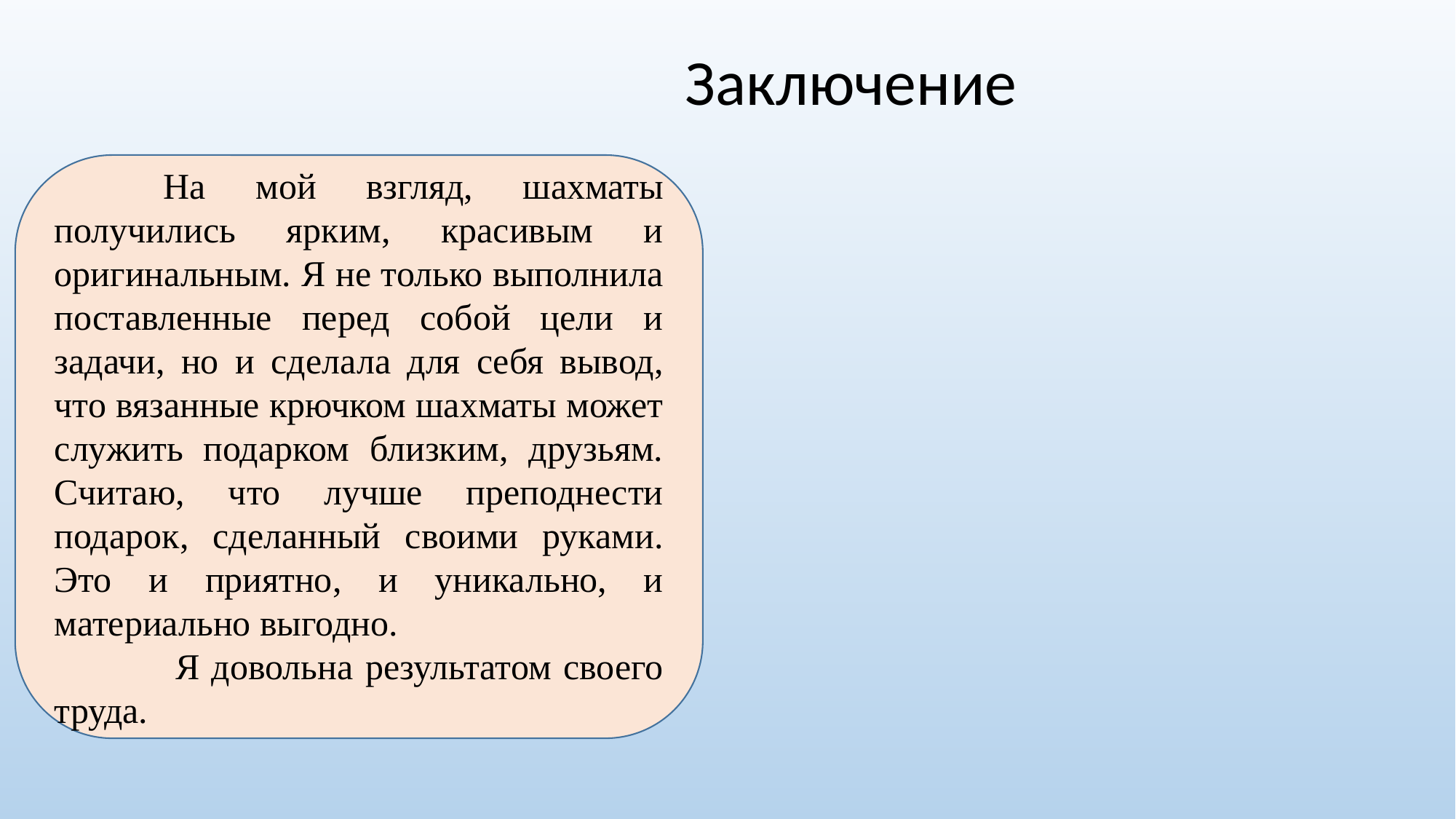

# Заключение
	На мой взгляд, шахматы получились ярким, красивым и оригинальным. Я не только выполнила поставленные перед собой цели и задачи, но и сделала для себя вывод, что вязанные крючком шахматы может служить подарком близким, друзьям. Считаю, что лучше преподнести подарок, сделанный своими руками. Это и приятно, и уникально, и материально выгодно.
	 Я довольна результатом своего труда.